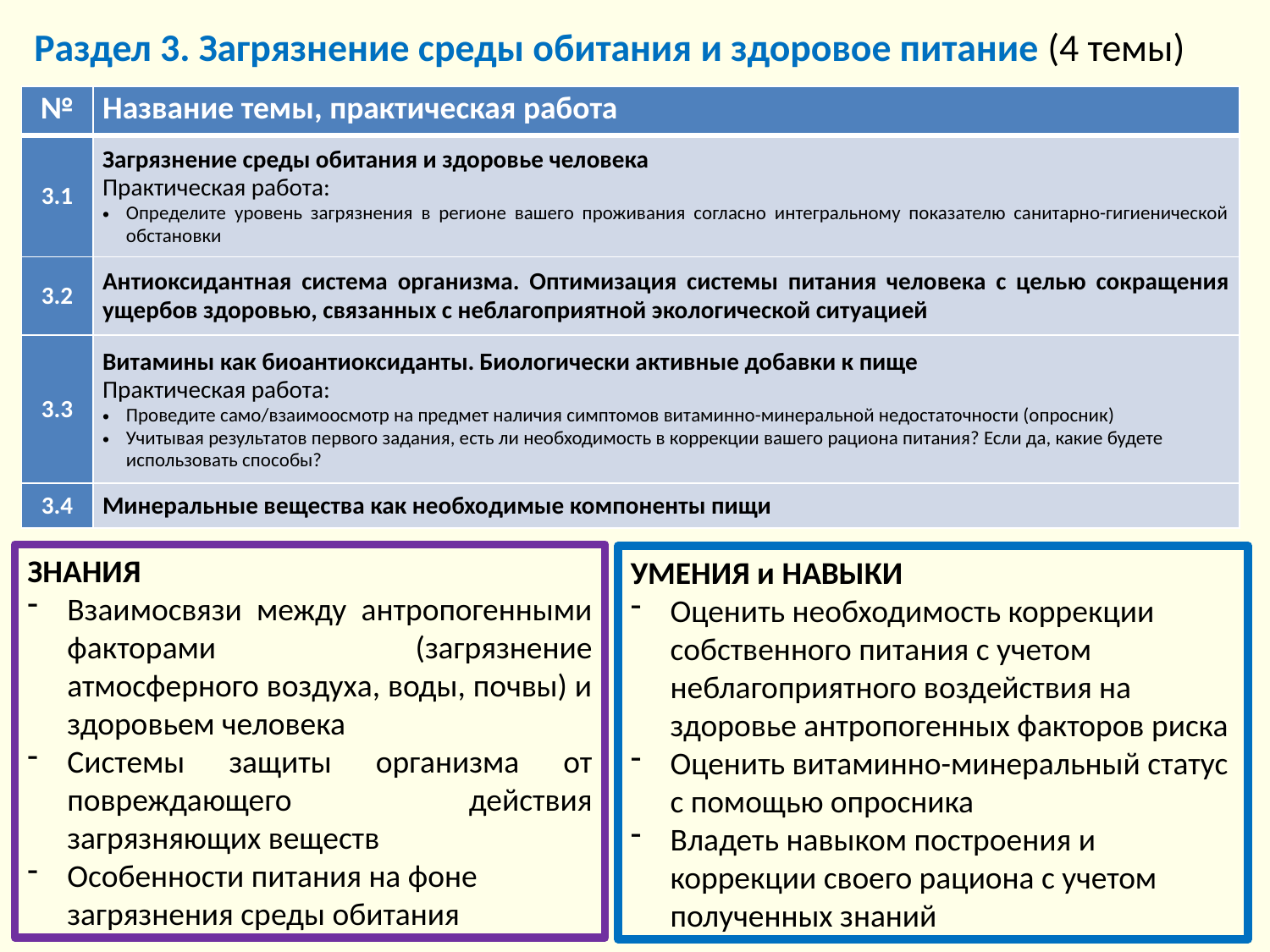

Раздел 3. Загрязнение среды обитания и здоровое питание (4 темы)
| № | Название темы, практическая работа |
| --- | --- |
| 3.1 | Загрязнение среды обитания и здоровье человека Практическая работа: Определите уровень загрязнения в регионе вашего проживания согласно интегральному показателю санитарно-гигиенической обстановки |
| 3.2 | Антиоксидантная система организма. Оптимизация системы питания человека с целью сокращения ущербов здоровью, связанных с неблагоприятной экологической ситуацией |
| 3.3 | Витамины как биоантиоксиданты. Биологически активные добавки к пище Практическая работа: Проведите само/взаимоосмотр на предмет наличия симптомов витаминно-минеральной недостаточности (опросник) Учитывая результатов первого задания, есть ли необходимость в коррекции вашего рациона питания? Если да, какие будете использовать способы? |
| 3.4 | Минеральные вещества как необходимые компоненты пищи |
ЗНАНИЯ
Взаимосвязи между антропогенными факторами (загрязнение атмосферного воздуха, воды, почвы) и здоровьем человека
Системы защиты организма от повреждающего действия загрязняющих веществ
Особенности питания на фоне загрязнения среды обитания
УМЕНИЯ и НАВЫКИ
Оценить необходимость коррекции собственного питания с учетом неблагоприятного воздействия на здоровье антропогенных факторов риска
Оценить витаминно-минеральный статус с помощью опросника
Владеть навыком построения и коррекции своего рациона с учетом полученных знаний